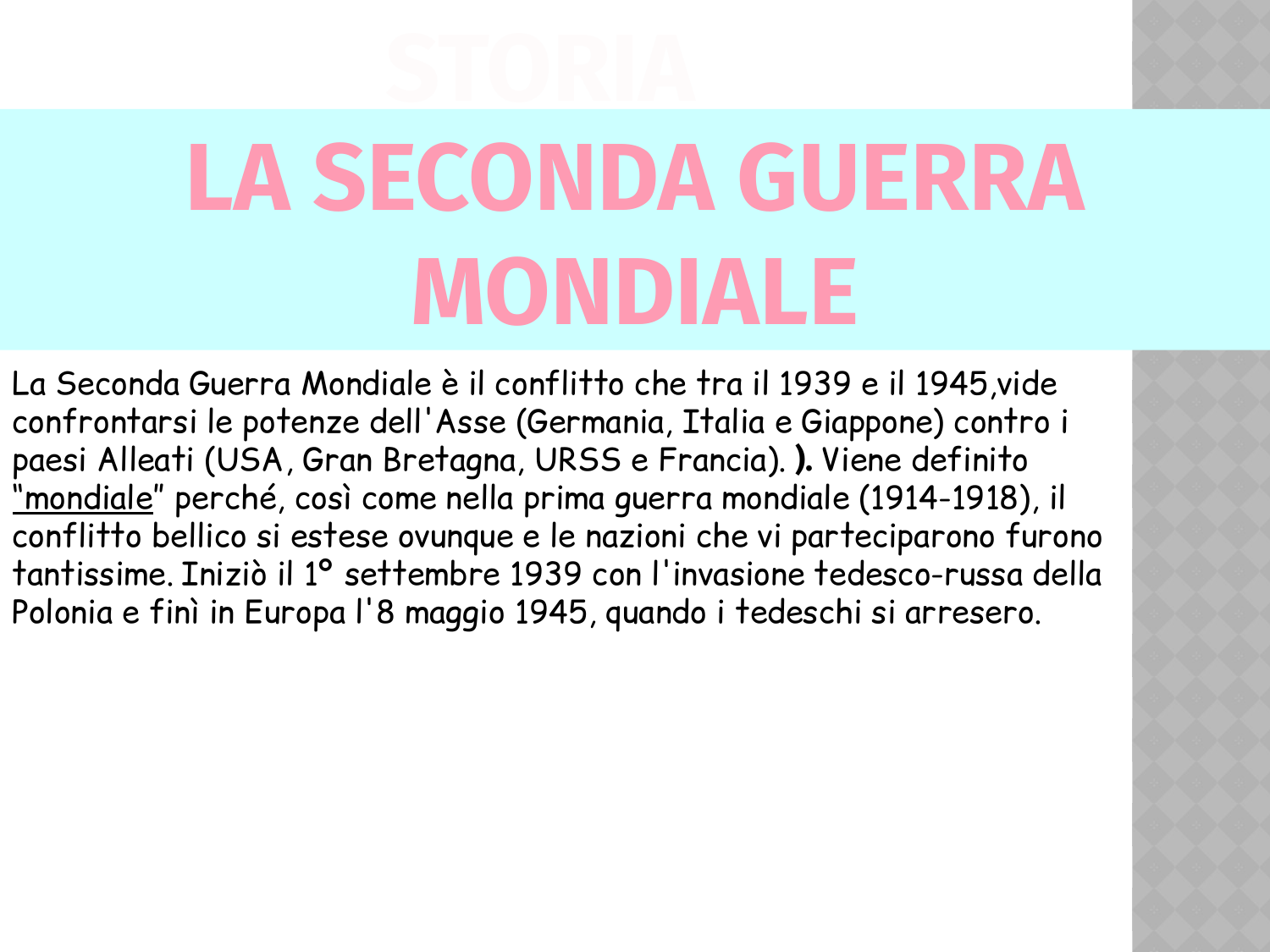

STORIA
LA SECONDA GUERRA MONDIALE
La Seconda Guerra Mondiale è il conflitto che tra il 1939 e il 1945,vide
confrontarsi le potenze dell'Asse (Germania, Italia e Giappone) contro i paesi Alleati (USA, Gran Bretagna, URSS e Francia). ). Viene definito “mondiale” perché, così come nella prima guerra mondiale (1914-1918), il conflitto bellico si estese ovunque e le nazioni che vi parteciparono furono tantissime. Iniziò il 1º settembre 1939 con l'invasione tedesco-russa della Polonia e finì in Europa l'8 maggio 1945, quando i tedeschi si arresero.